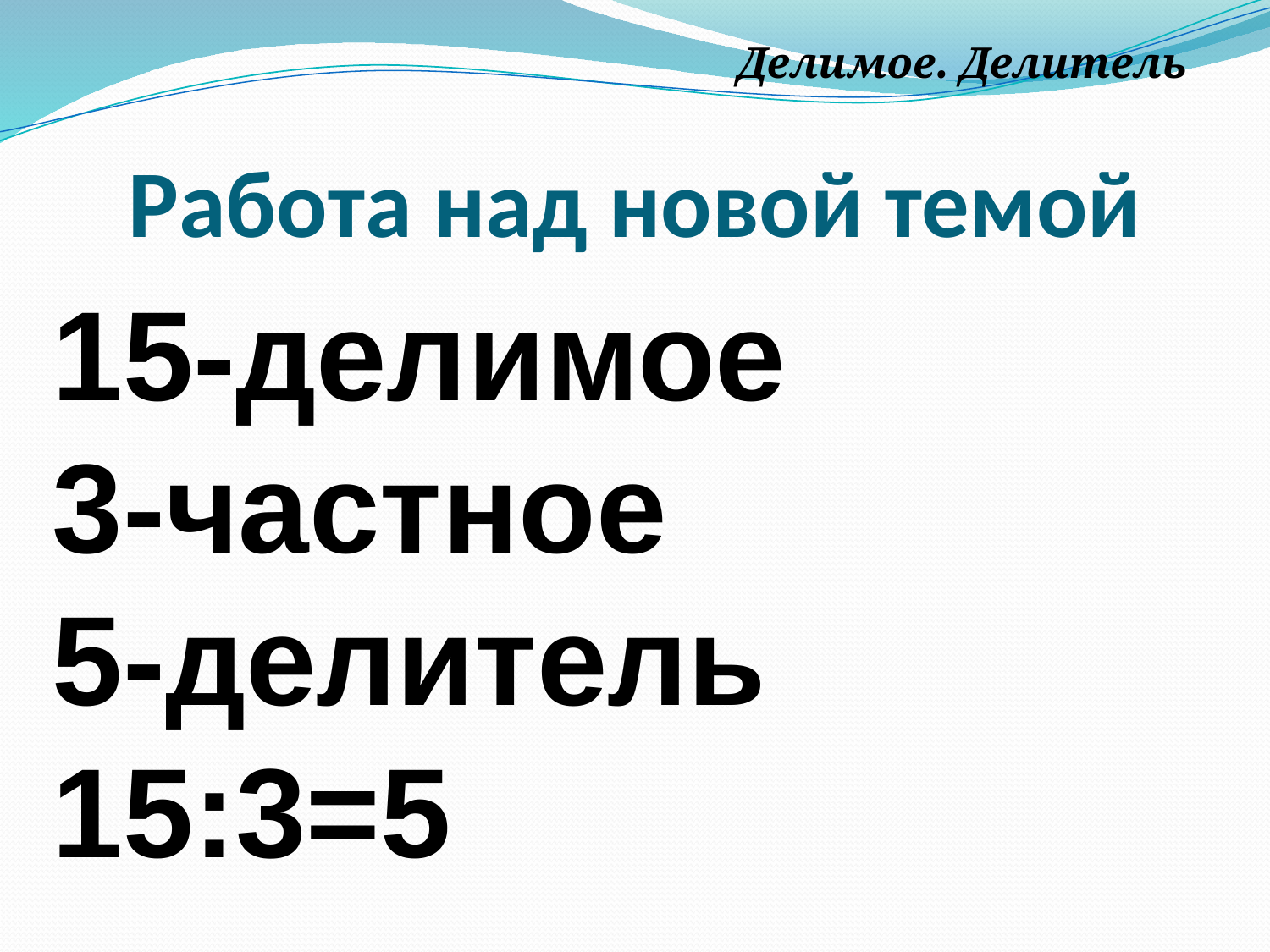

Делимое. Делитель
# Работа над новой темой
15-делимое
3-частное
5-делитель
15:3=5